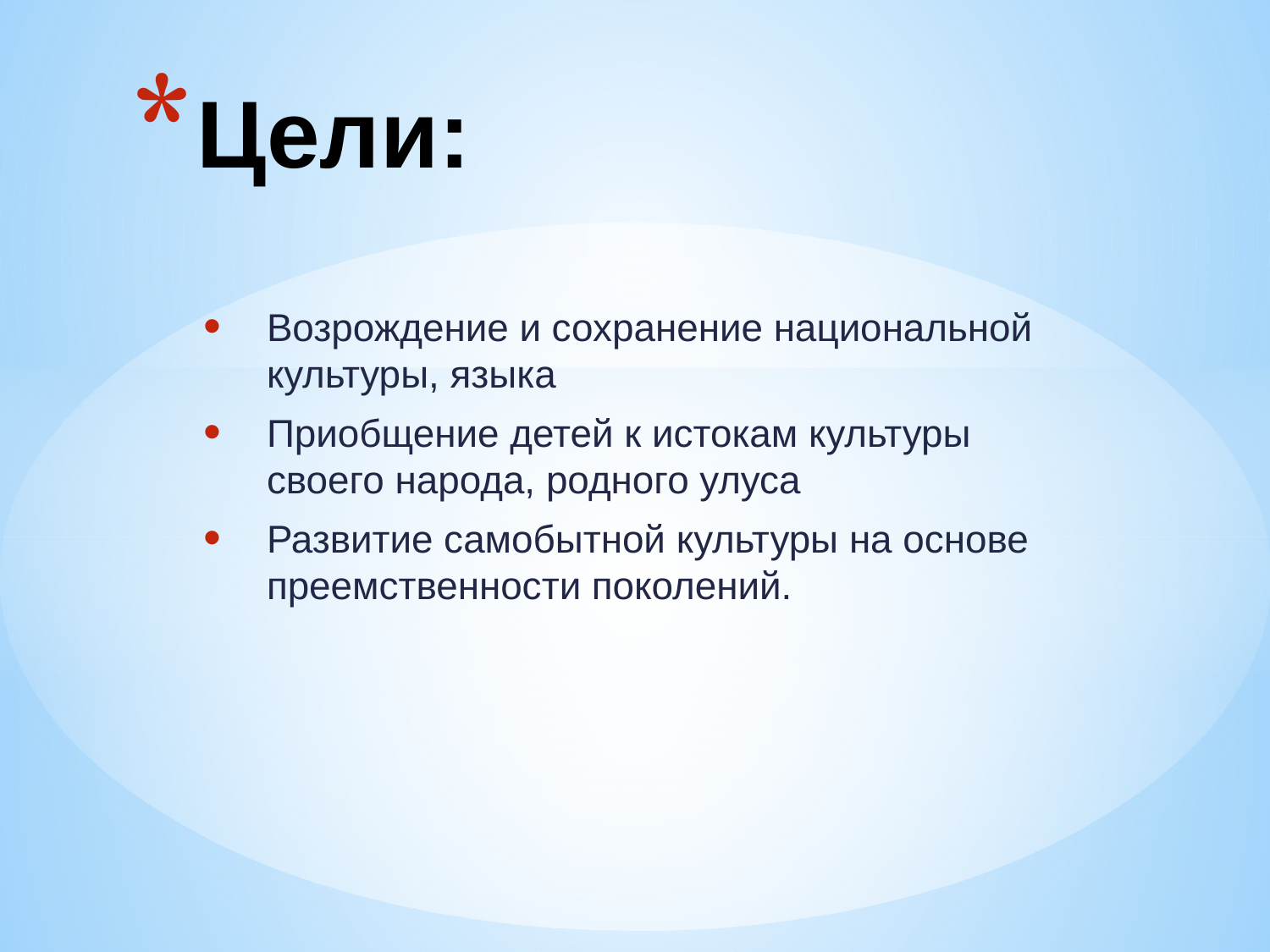

# Цели:
Возрождение и сохранение национальной культуры, языка
Приобщение детей к истокам культуры своего народа, родного улуса
Развитие самобытной культуры на основе преемственности поколений.